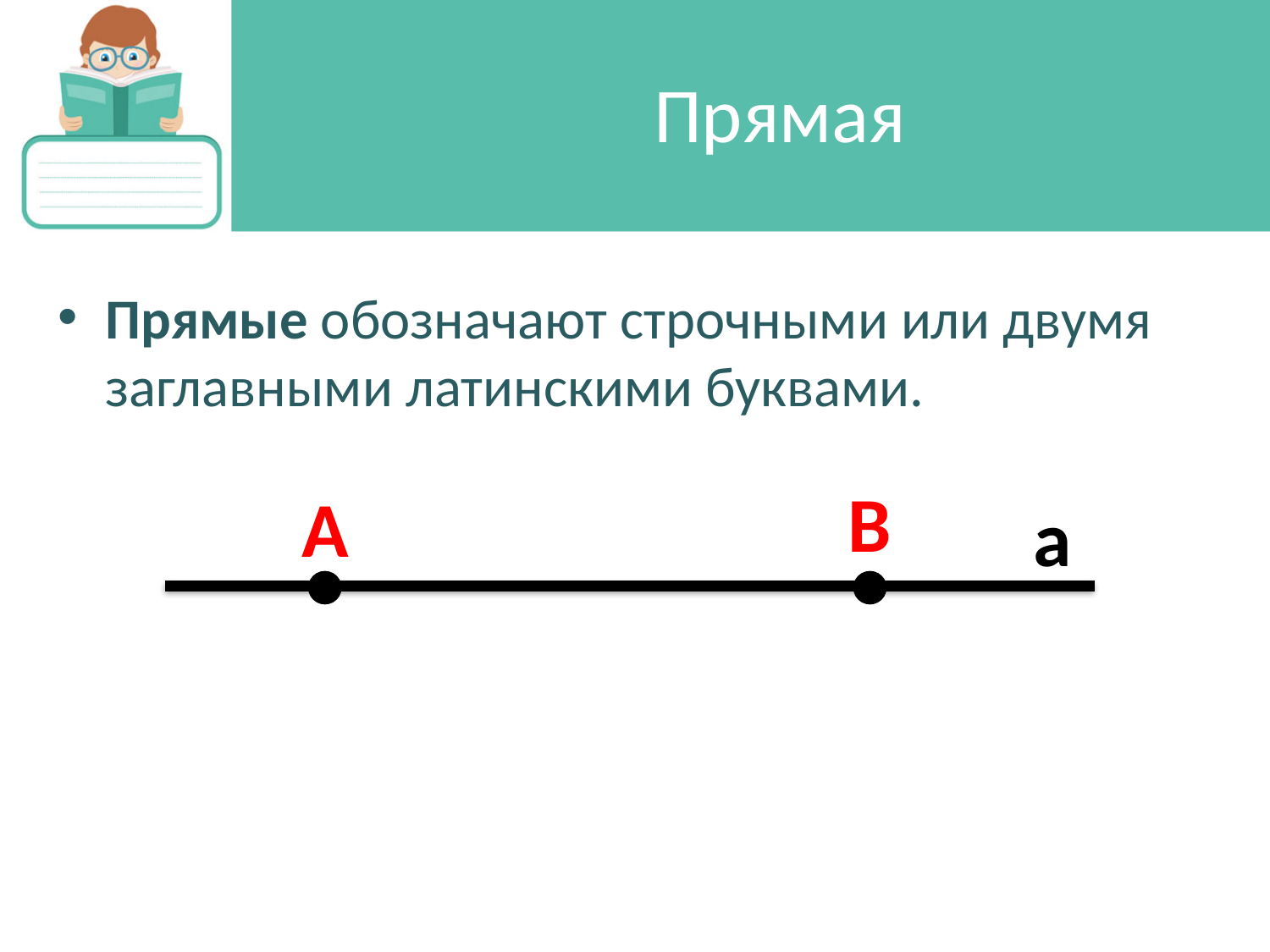

# Прямая
Прямые обозначают строчными или двумя заглавными латинскими буквами.
B
A
a